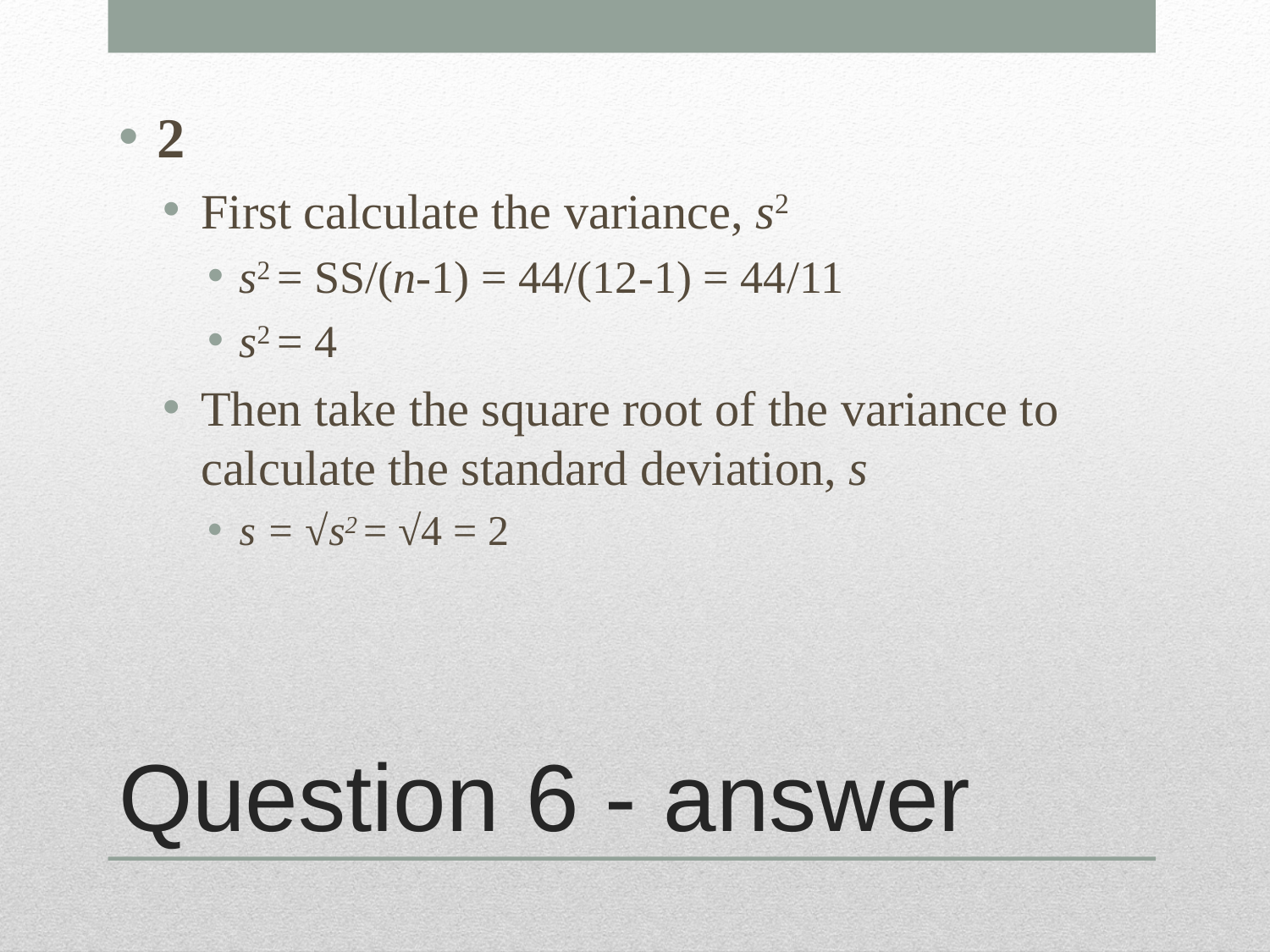

2
First calculate the variance, s2
s2 = SS/(n-1) = 44/(12-1) = 44/11
s2 = 4
Then take the square root of the variance to calculate the standard deviation, s
s = √s2 = √4 = 2

# Question 6 - answer